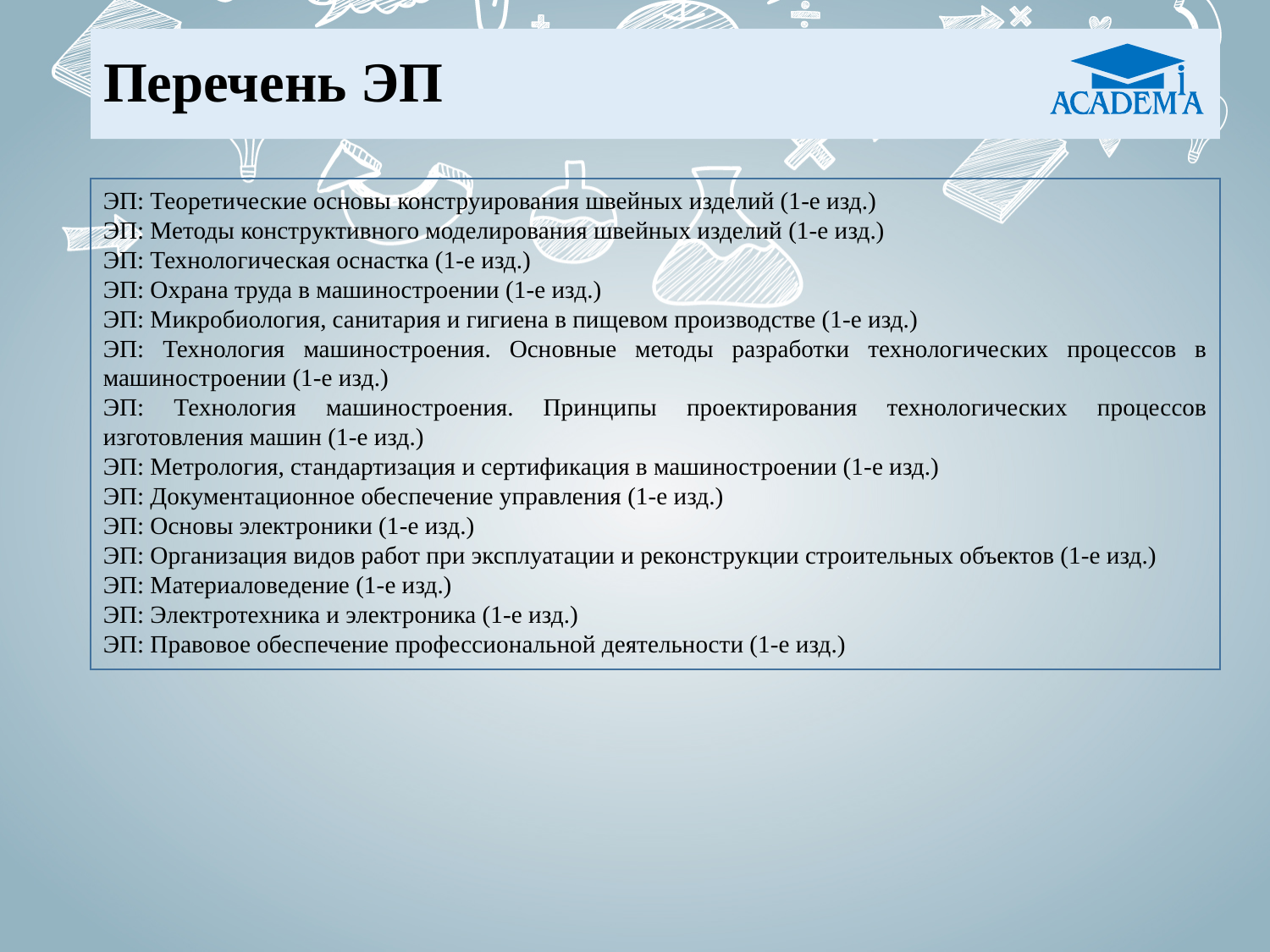

Перечень ЭП

ЭП: Теоретические основы конструирования швейных изделий (1-е изд.)
ЭП: Методы конструктивного моделирования швейных изделий (1-е изд.)
ЭП: Технологическая оснастка (1-е изд.)
ЭП: Охрана труда в машиностроении (1-е изд.)
ЭП: Микробиология, санитария и гигиена в пищевом производстве (1-е изд.)
ЭП: Технология машиностроения. Основные методы разработки технологических процессов в машиностроении (1-е изд.)
ЭП: Технология машиностроения. Принципы проектирования технологических процессов изготовления машин (1-е изд.)
ЭП: Метрология, стандартизация и сертификация в машиностроении (1-е изд.)
ЭП: Документационное обеспечение управления (1-е изд.)
ЭП: Основы электроники (1-е изд.)
ЭП: Организация видов работ при эксплуатации и реконструкции строительных объектов (1-е изд.)
ЭП: Материаловедение (1-е изд.)
ЭП: Электротехника и электроника (1-е изд.)
ЭП: Правовое обеспечение профессиональной деятельности (1-е изд.)